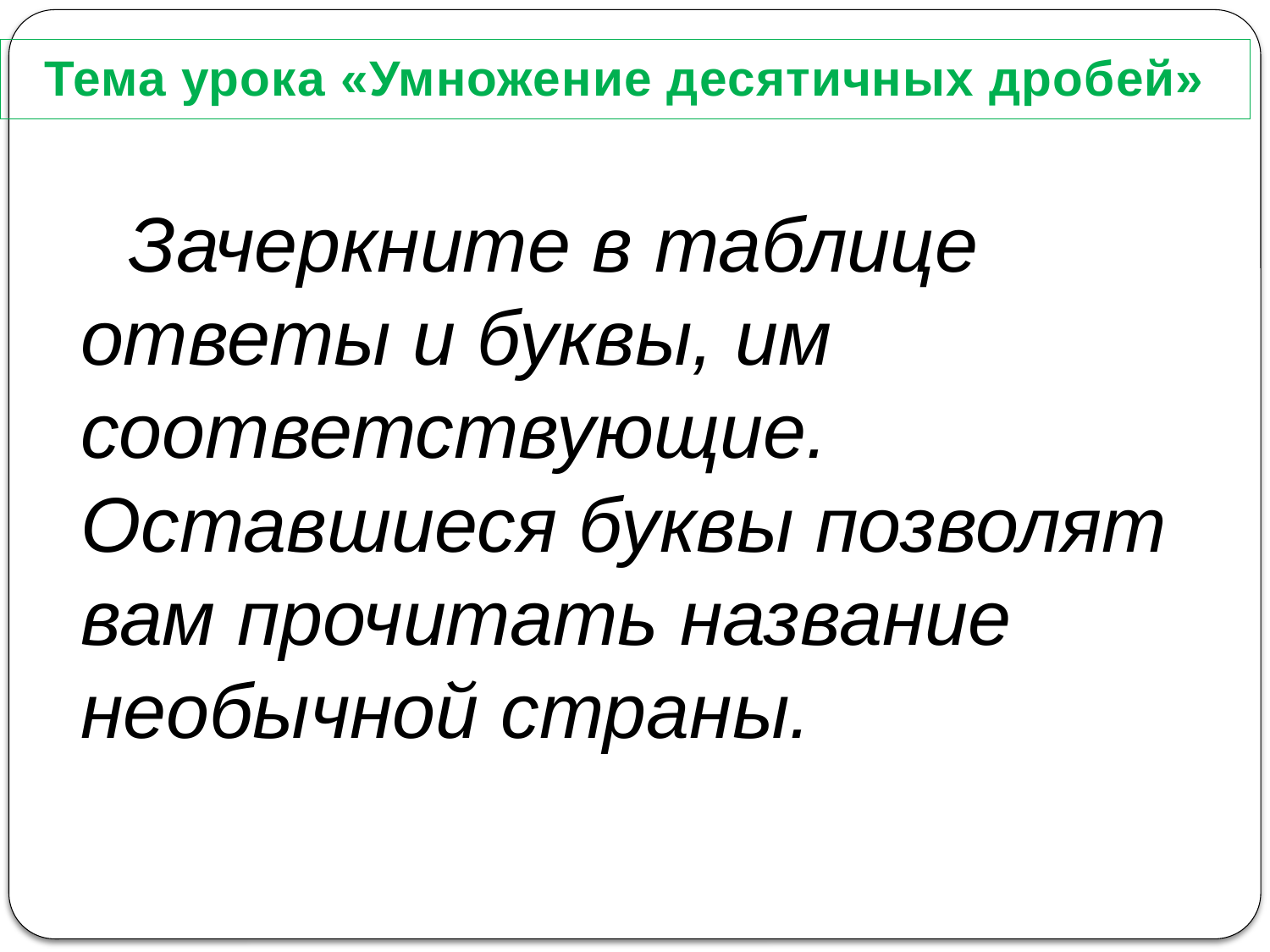

Тема урока «Умножение десятичных дробей»
    Зачеркните в таблице ответы и буквы, им соответствующие. Оставшиеся буквы позволят вам прочитать название необычной страны.